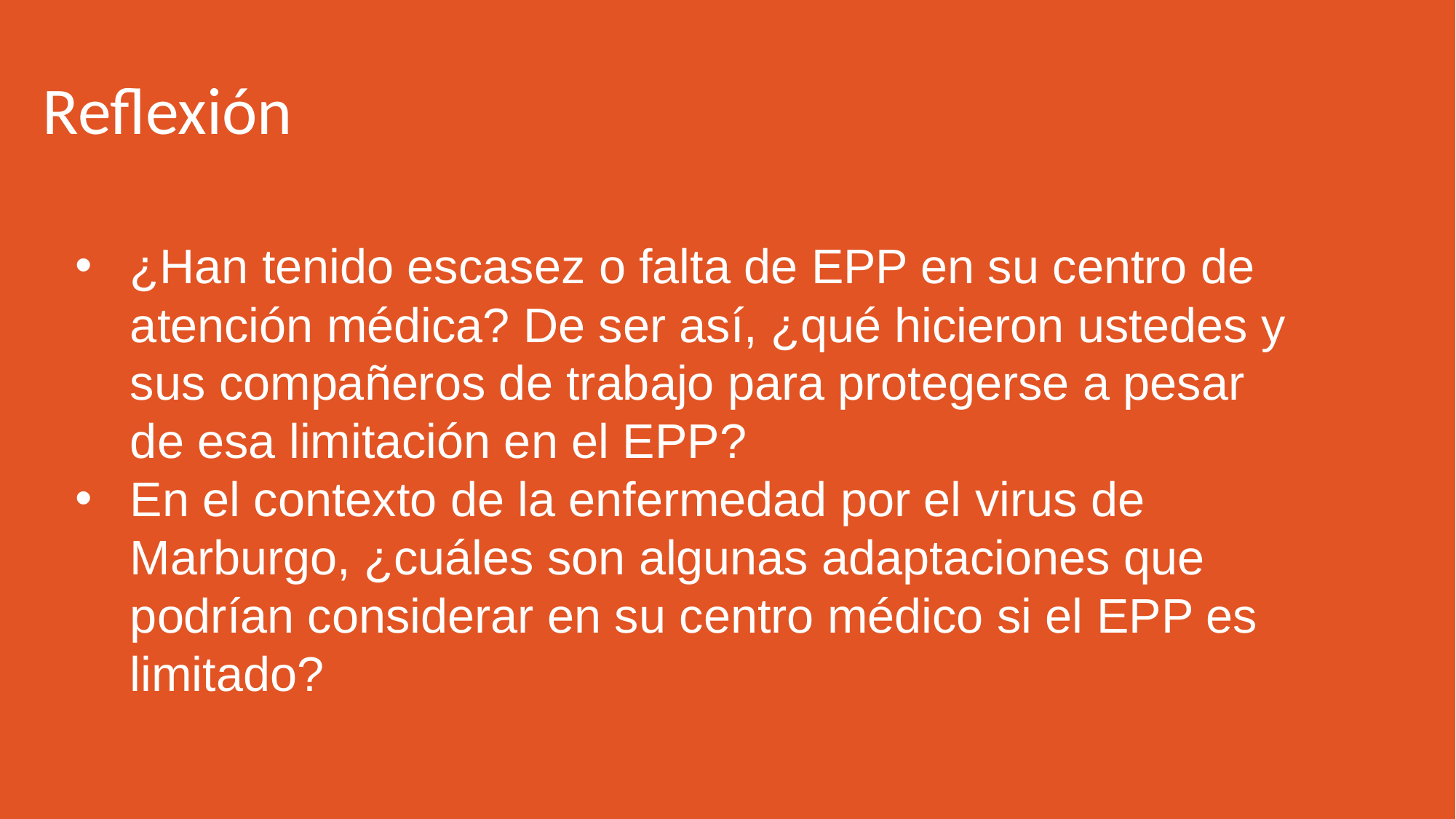

# Reflexión
¿Han tenido escasez o falta de EPP en su centro de atención médica? De ser así, ¿qué hicieron ustedes y sus compañeros de trabajo para protegerse a pesar de esa limitación en el EPP?
En el contexto de la enfermedad por el virus de Marburgo, ¿cuáles son algunas adaptaciones que podrían considerar en su centro médico si el EPP es limitado?